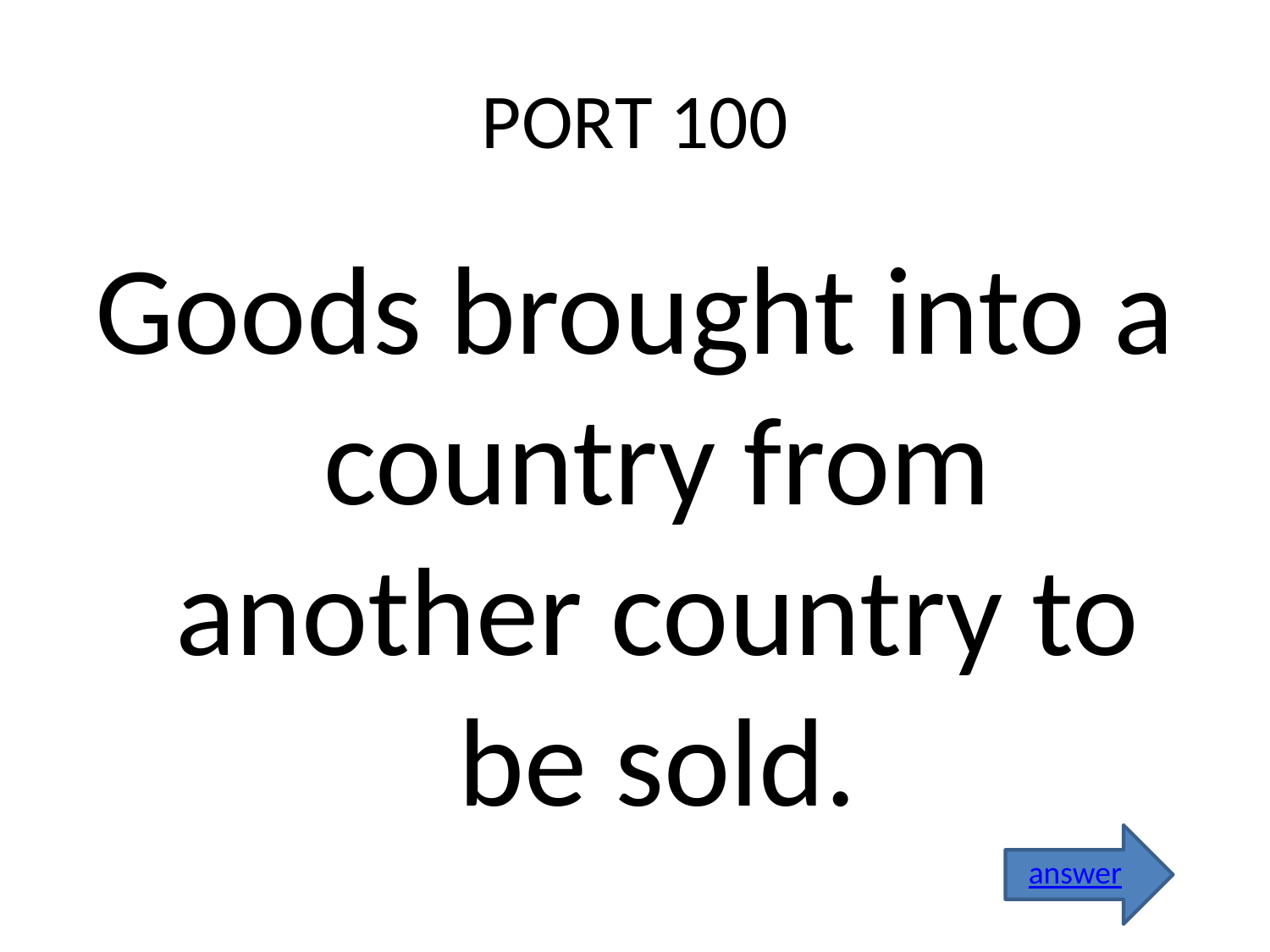

# PORT 100
Goods brought into a country from another country to be sold.

answer